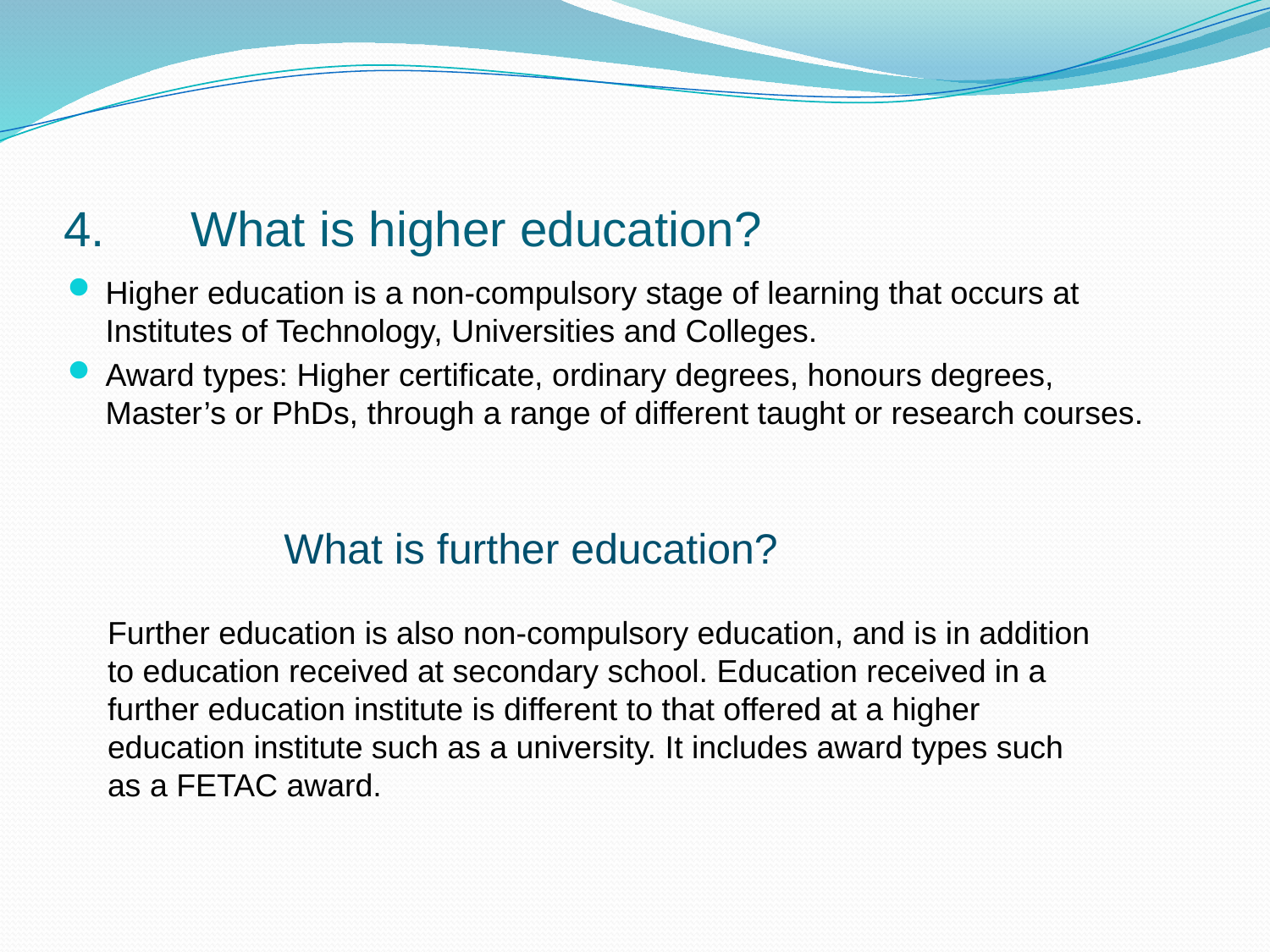

# 4.	What is higher education?
Higher education is a non-compulsory stage of learning that occurs at Institutes of Technology, Universities and Colleges.
Award types: Higher certificate, ordinary degrees, honours degrees, Master’s or PhDs, through a range of different taught or research courses.
		What is further education?
Further education is also non-compulsory education, and is in addition to education received at secondary school. Education received in a further education institute is different to that offered at a higher education institute such as a university. It includes award types such as a FETAC award.